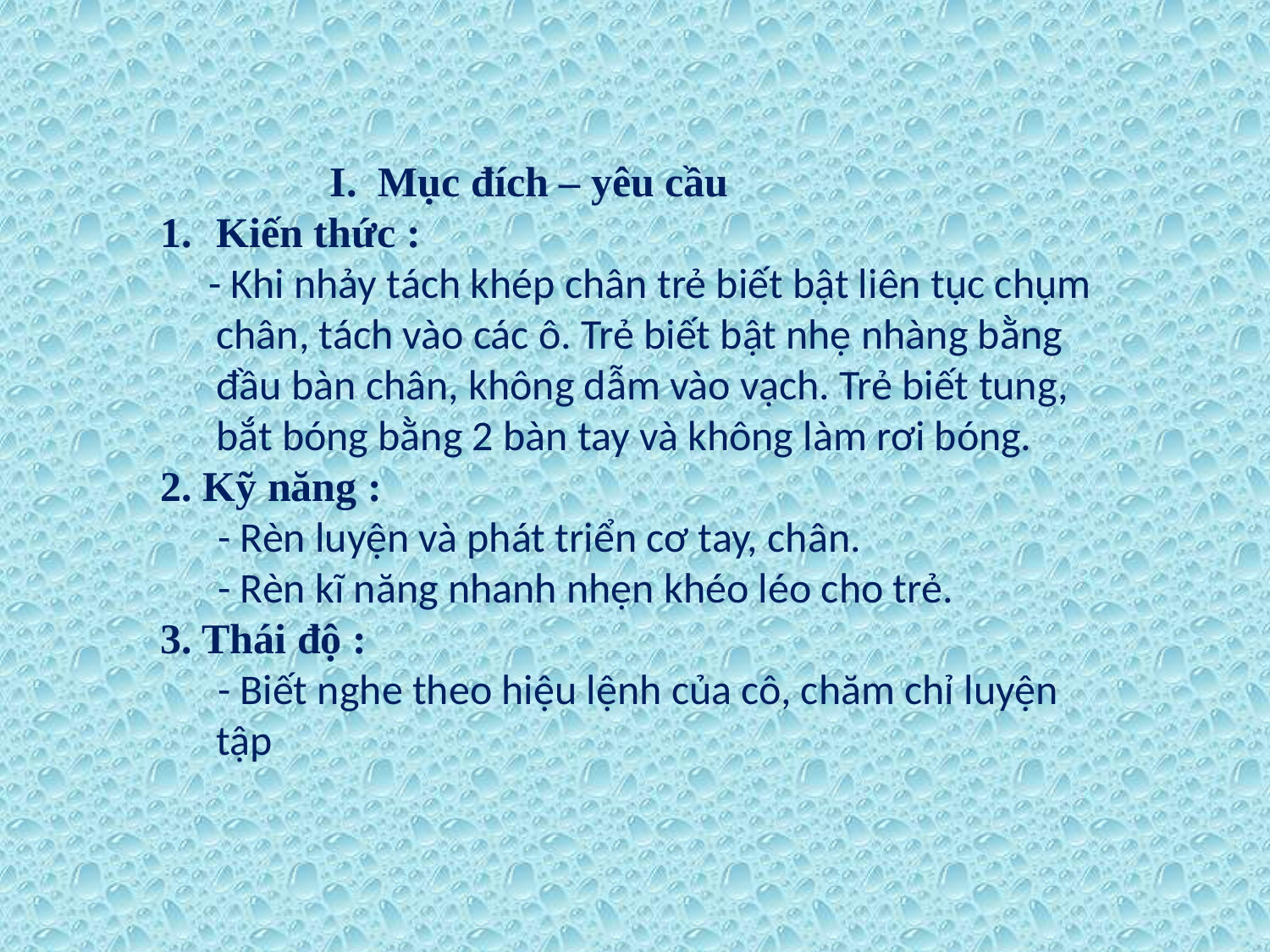

I.  Mục đích – yêu cầu
Kiến thức :
     - Khi nhảy tách khép chân trẻ biết bật liên tục chụm chân, tách vào các ô. Trẻ biết bật nhẹ nhàng bằng đầu bàn chân, không dẫm vào vạch. Trẻ biết tung, bắt bóng bằng 2 bàn tay và không làm rơi bóng.
2. Kỹ năng :
      - Rèn luyện và phát triển cơ tay, chân.
      - Rèn kĩ năng nhanh nhẹn khéo léo cho trẻ.
3. Thái độ :
      - Biết nghe theo hiệu lệnh của cô, chăm chỉ luyện tập